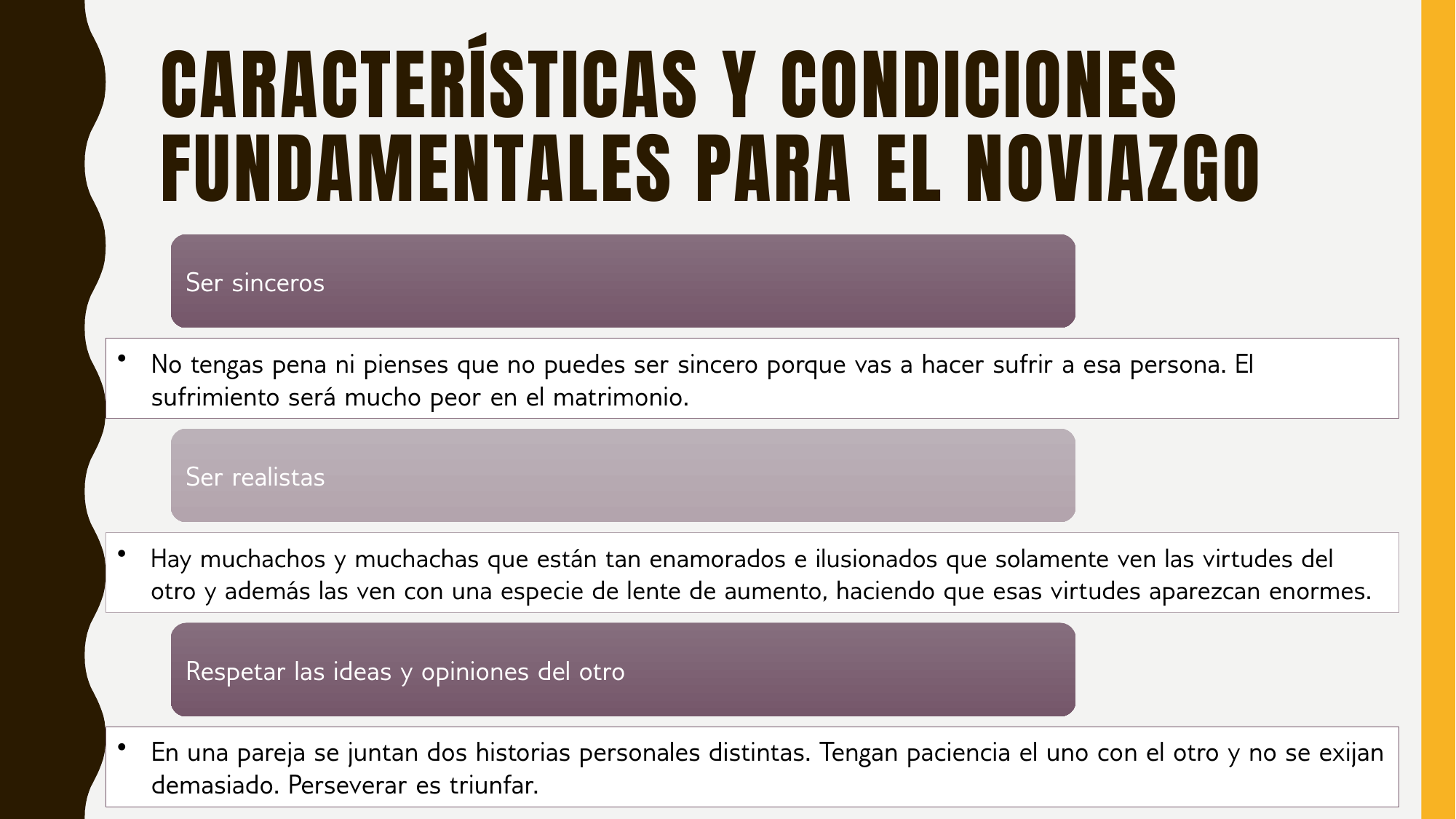

# CARACTERÍSTICAS Y CONDICIONES FUNDAMENTALES PARA EL NOVIAZGO
Ser sinceros
Ser realistas
Respetar las ideas y opiniones del otro
No tengas pena ni pienses que no puedes ser sincero porque vas a hacer sufrir a esa persona. El sufrimiento será mucho peor en el matrimonio.
Hay muchachos y muchachas que están tan enamorados e ilusionados que solamente ven las virtudes del otro y además las ven con una especie de lente de aumento, haciendo que esas virtudes aparezcan enormes.
En una pareja se juntan dos historias personales distintas. Tengan paciencia el uno con el otro y no se exijan demasiado. Perseverar es triunfar.